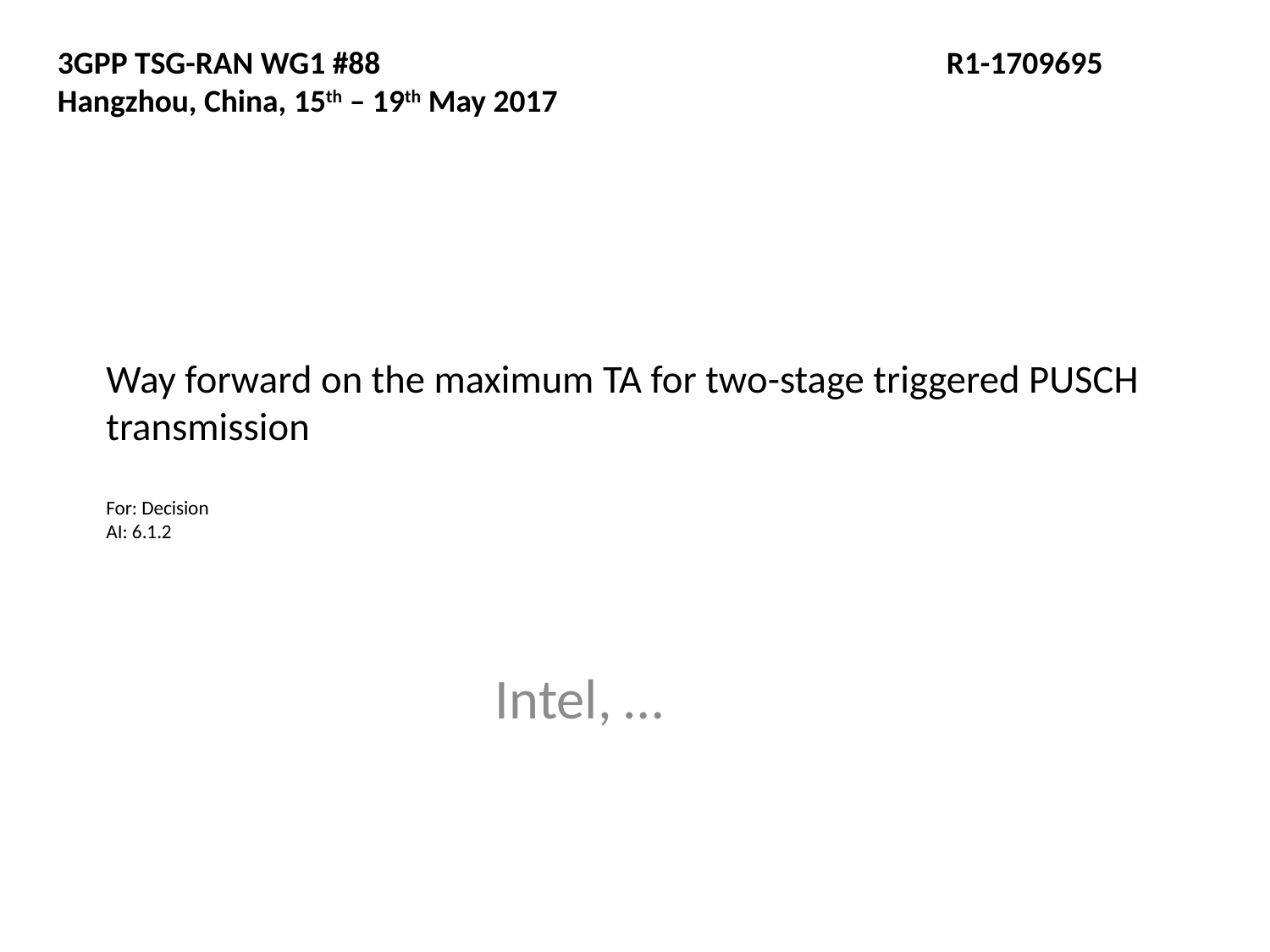

3GPP TSG-RAN WG1 #88				        	R1-1709695
Hangzhou, China, 15th – 19th May 2017
# Way forward on the maximum TA for two-stage triggered PUSCH transmission For: Decision AI: 6.1.2
Intel, …